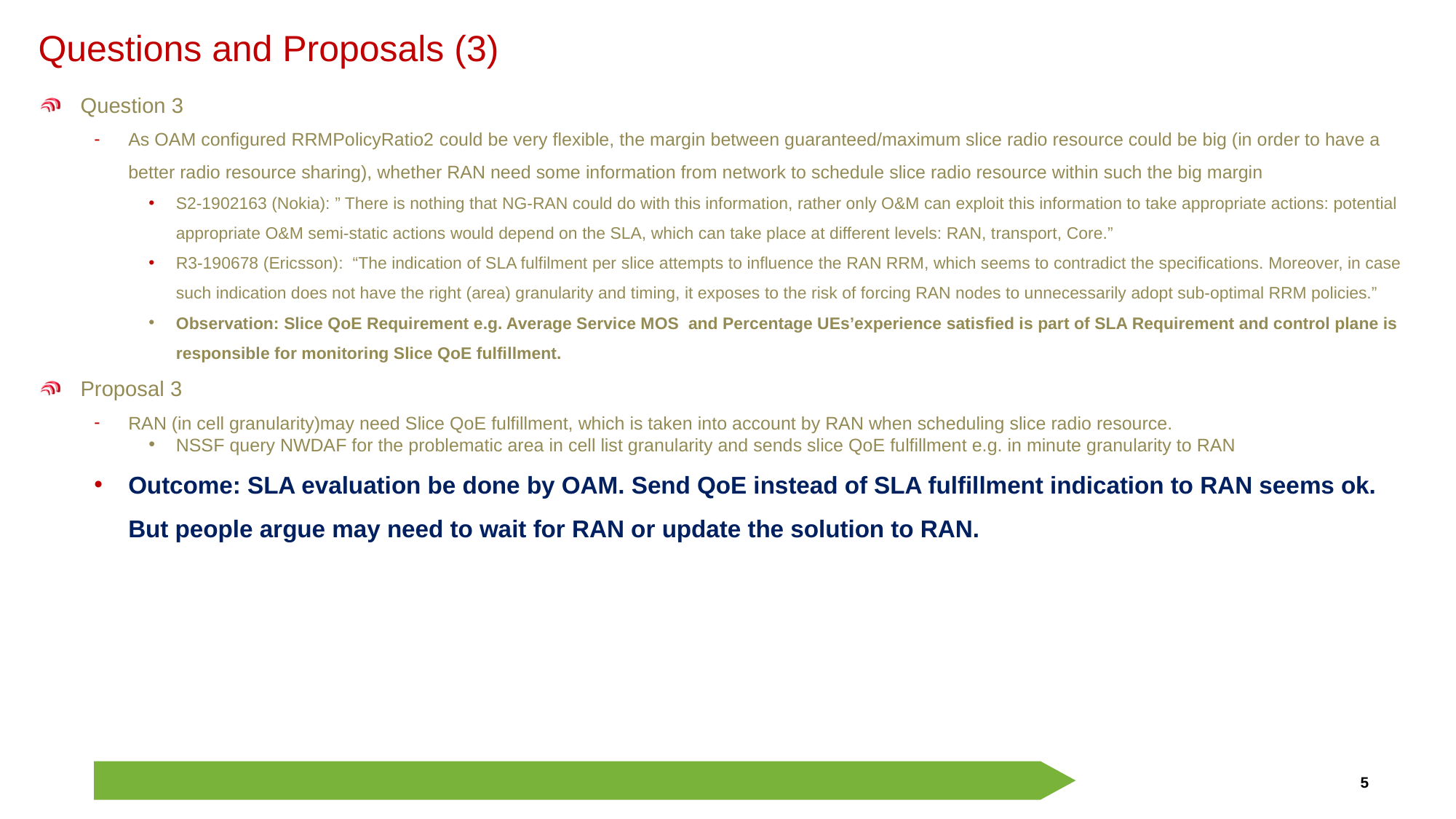

# Questions and Proposals (3)
Question 3
As OAM configured RRMPolicyRatio2 could be very flexible, the margin between guaranteed/maximum slice radio resource could be big (in order to have a better radio resource sharing), whether RAN need some information from network to schedule slice radio resource within such the big margin
S2-1902163 (Nokia): ” There is nothing that NG-RAN could do with this information, rather only O&M can exploit this information to take appropriate actions: potential appropriate O&M semi-static actions would depend on the SLA, which can take place at different levels: RAN, transport, Core.”
R3-190678 (Ericsson):  “The indication of SLA fulfilment per slice attempts to influence the RAN RRM, which seems to contradict the specifications. Moreover, in case such indication does not have the right (area) granularity and timing, it exposes to the risk of forcing RAN nodes to unnecessarily adopt sub-optimal RRM policies.”
Observation: Slice QoE Requirement e.g. Average Service MOS  and Percentage UEs’experience satisfied is part of SLA Requirement and control plane is responsible for monitoring Slice QoE fulfillment.
Proposal 3
RAN (in cell granularity)may need Slice QoE fulfillment, which is taken into account by RAN when scheduling slice radio resource.
NSSF query NWDAF for the problematic area in cell list granularity and sends slice QoE fulfillment e.g. in minute granularity to RAN
Outcome: SLA evaluation be done by OAM. Send QoE instead of SLA fulfillment indication to RAN seems ok. But people argue may need to wait for RAN or update the solution to RAN.